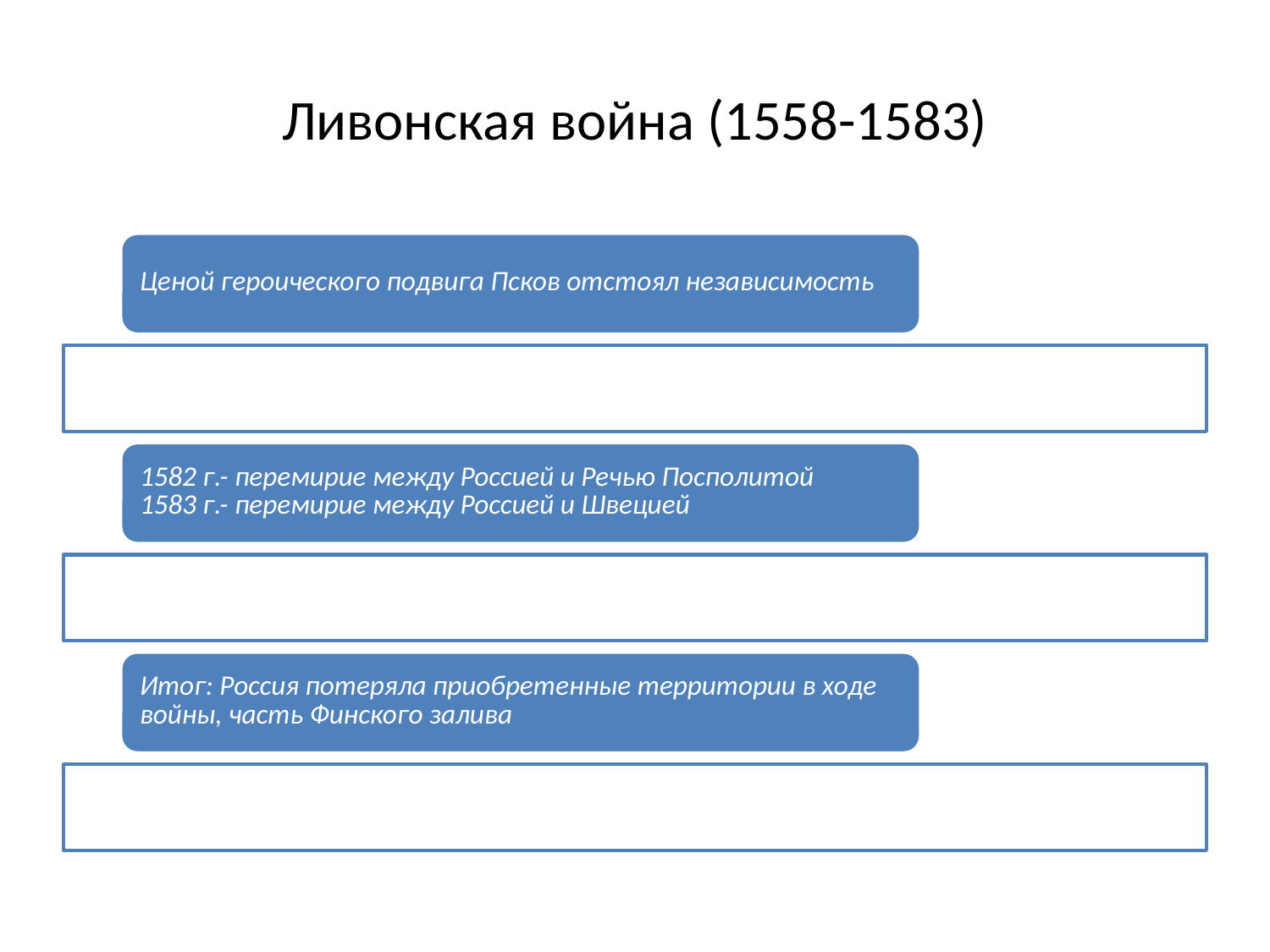

# Ливонская война (1558-1583)
Ценой героического подвига Псков отстоял независимость
1582 г.- перемирие между Россией и Речью Посполитой
1583 г.- перемирие между Россией и Швецией
Итог: Россия потеряла приобретенные территории в ходе войны, часть Финского залива